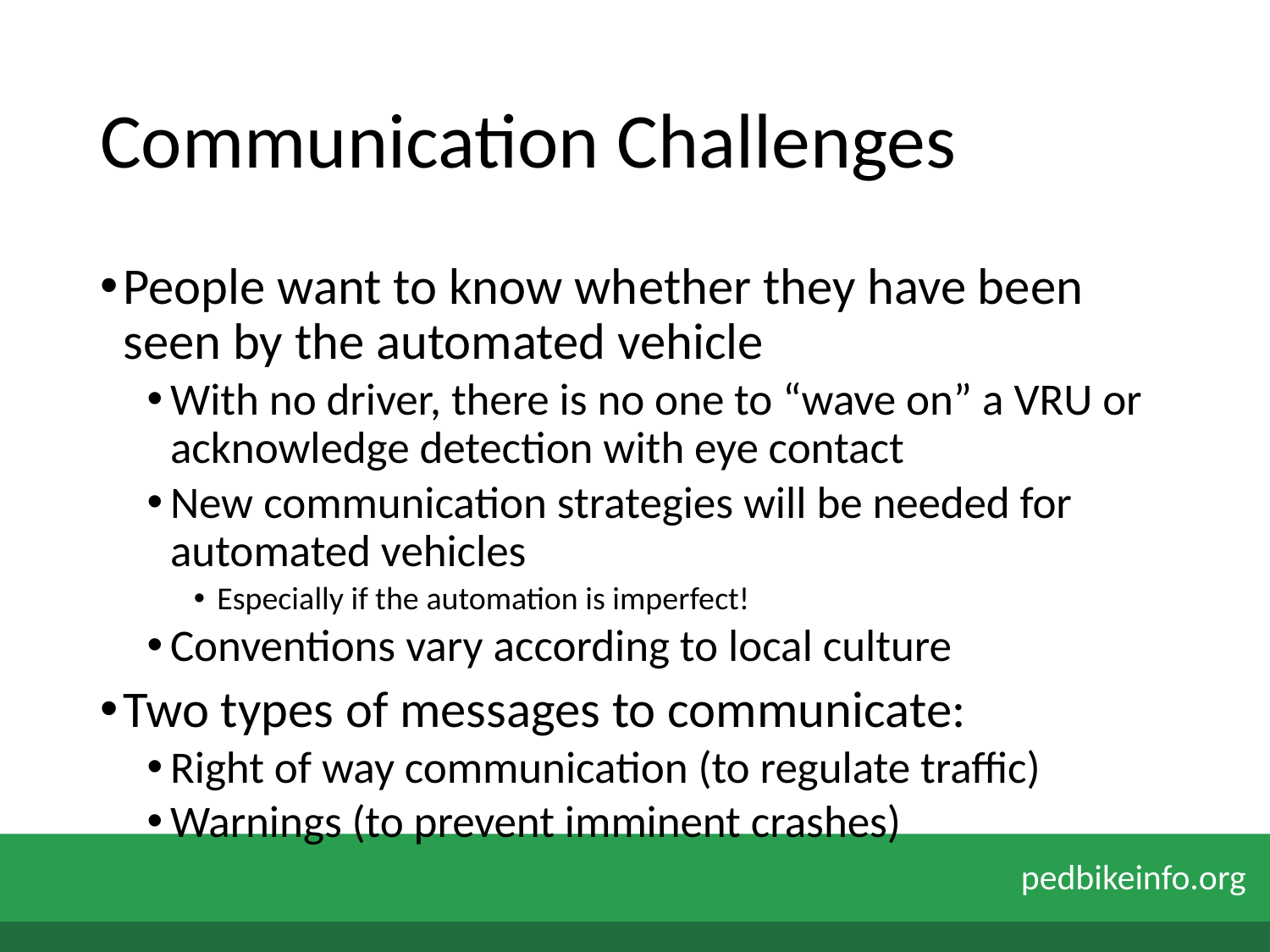

# Communication Challenges
People want to know whether they have been seen by the automated vehicle
With no driver, there is no one to “wave on” a VRU or acknowledge detection with eye contact
New communication strategies will be needed for automated vehicles
Especially if the automation is imperfect!
Conventions vary according to local culture
Two types of messages to communicate:
Right of way communication (to regulate traffic)
Warnings (to prevent imminent crashes)